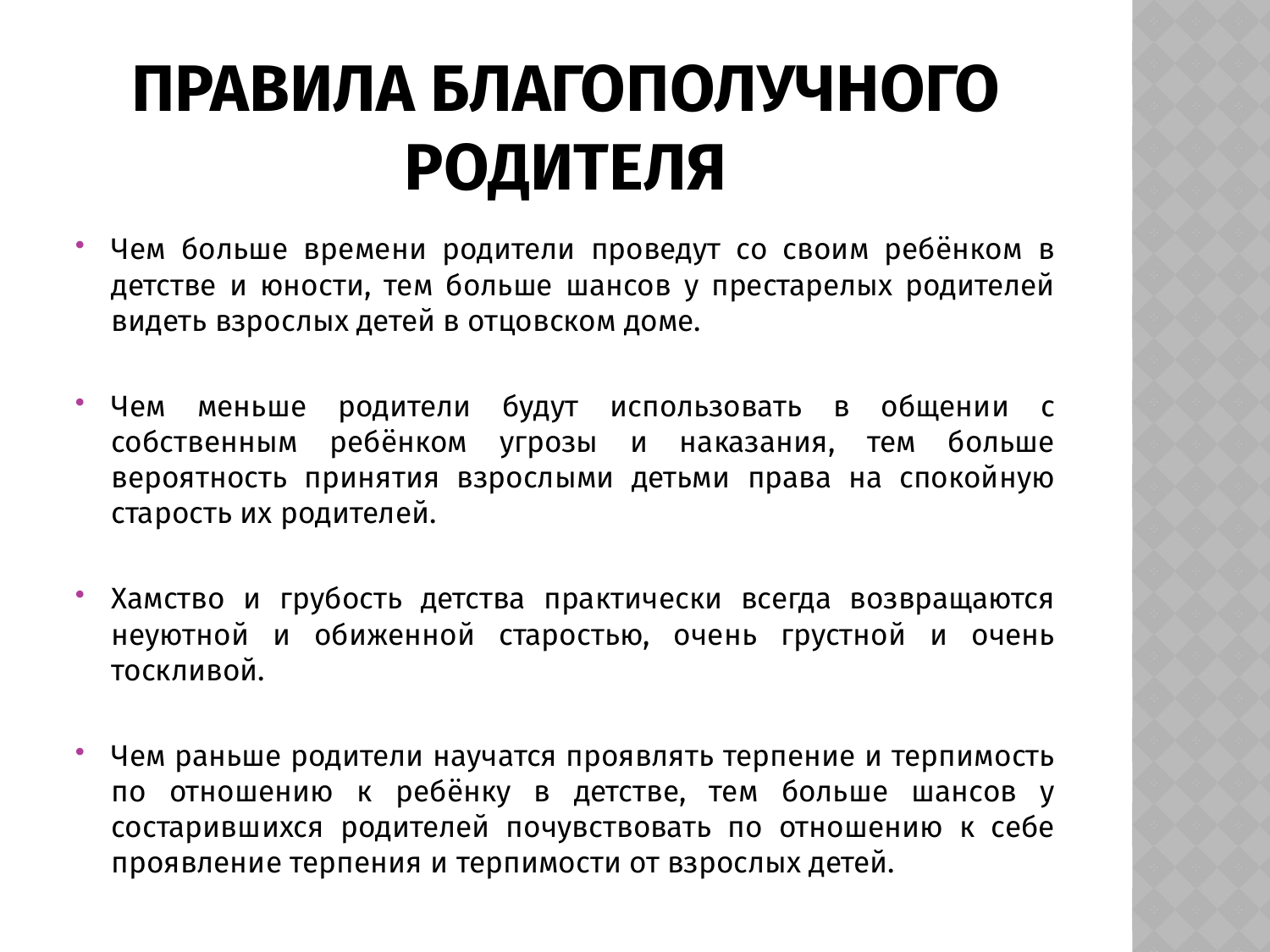

# Правила благополучного родителя
Чем больше времени родители проведут со своим ребёнком в детстве и юности, тем больше шансов у престарелых родителей видеть взрослых детей в отцовском доме.

Чем меньше родители будут использовать в общении с собственным ребёнком угрозы и наказания, тем больше вероятность принятия взрослыми детьми права на спокойную старость их родителей.

Хамство и грубость детства практически всегда возвращаются неуютной и обиженной старостью, очень грустной и очень тоскливой.

Чем раньше родители научатся проявлять терпение и терпимость по отношению к ребёнку в детстве, тем больше шансов у состарившихся родителей почувствовать по отношению к себе проявление терпения и терпимости от взрослых детей.